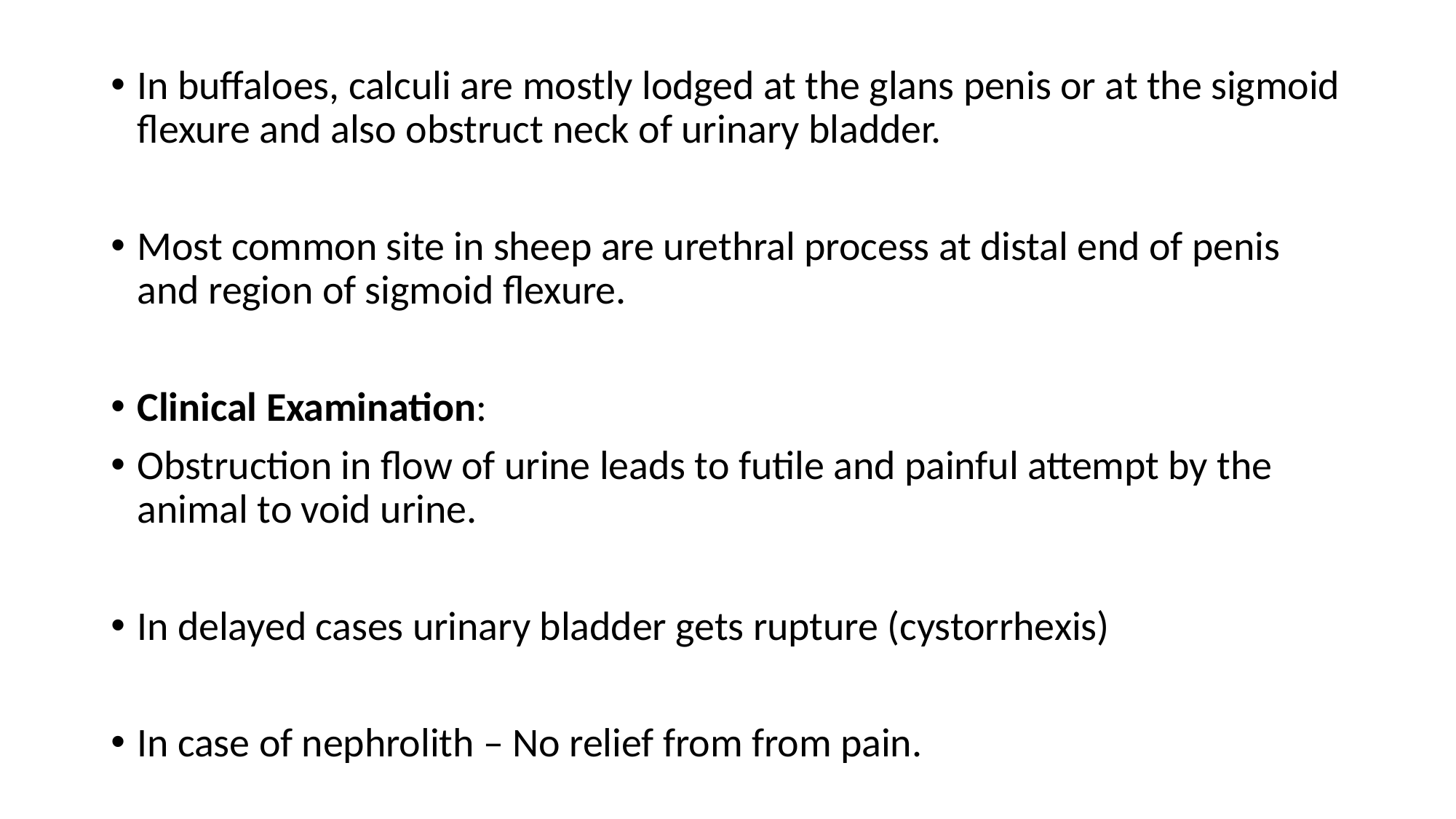

In buffaloes, calculi are mostly lodged at the glans penis or at the sigmoid flexure and also obstruct neck of urinary bladder.

Most common site in sheep are urethral process at distal end of penis and region of sigmoid flexure.

Clinical Examination:
Obstruction in flow of urine leads to futile and painful attempt by the animal to void urine.

In delayed cases urinary bladder gets rupture (cystorrhexis)

In case of nephrolith – No relief from from pain.